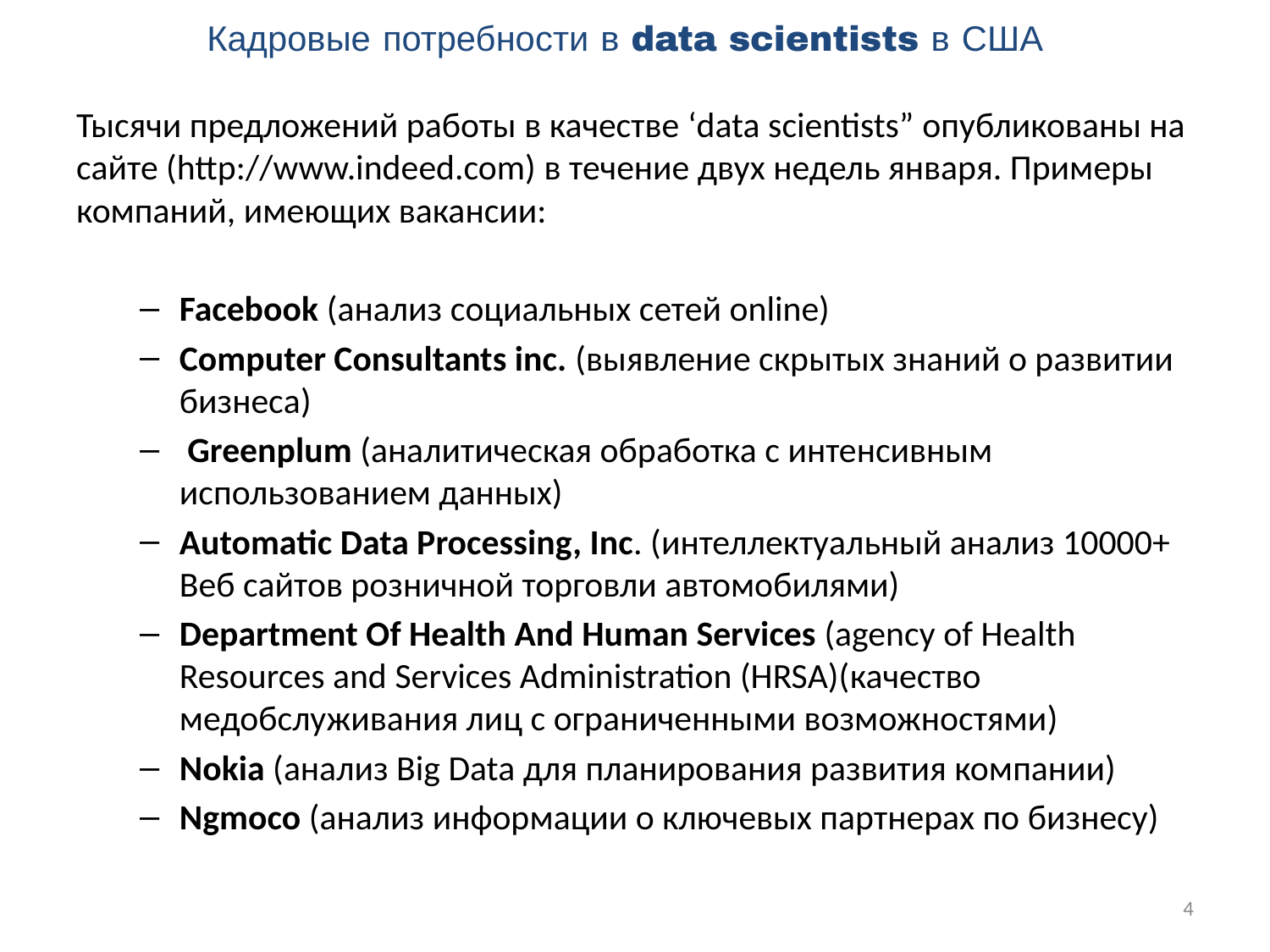

Кадровые потребности в data scientists в США
Тысячи предложений работы в качестве ‘data scientists” опубликованы на сайте (http://www.indeed.com) в течение двух недель января. Примеры компаний, имеющих вакансии:

Facebook (анализ социальных сетей online)
Computer Consultants inc. (выявление скрытых знаний о развитии бизнеса)
 Greenplum (аналитическая обработка с интенсивным использованием данных)
Automatic Data Processing, Inc. (интеллектуальный анализ 10000+ Веб сайтов розничной торговли автомобилями)
Department Of Health And Human Services (agency of Health Resources and Services Administration (HRSA)(качество медобслуживания лиц с ограниченными возможностями)
Nokia (анализ Big Data для планирования развития компании)
Ngmoco (анализ информации о ключевых партнерах по бизнесу)
4